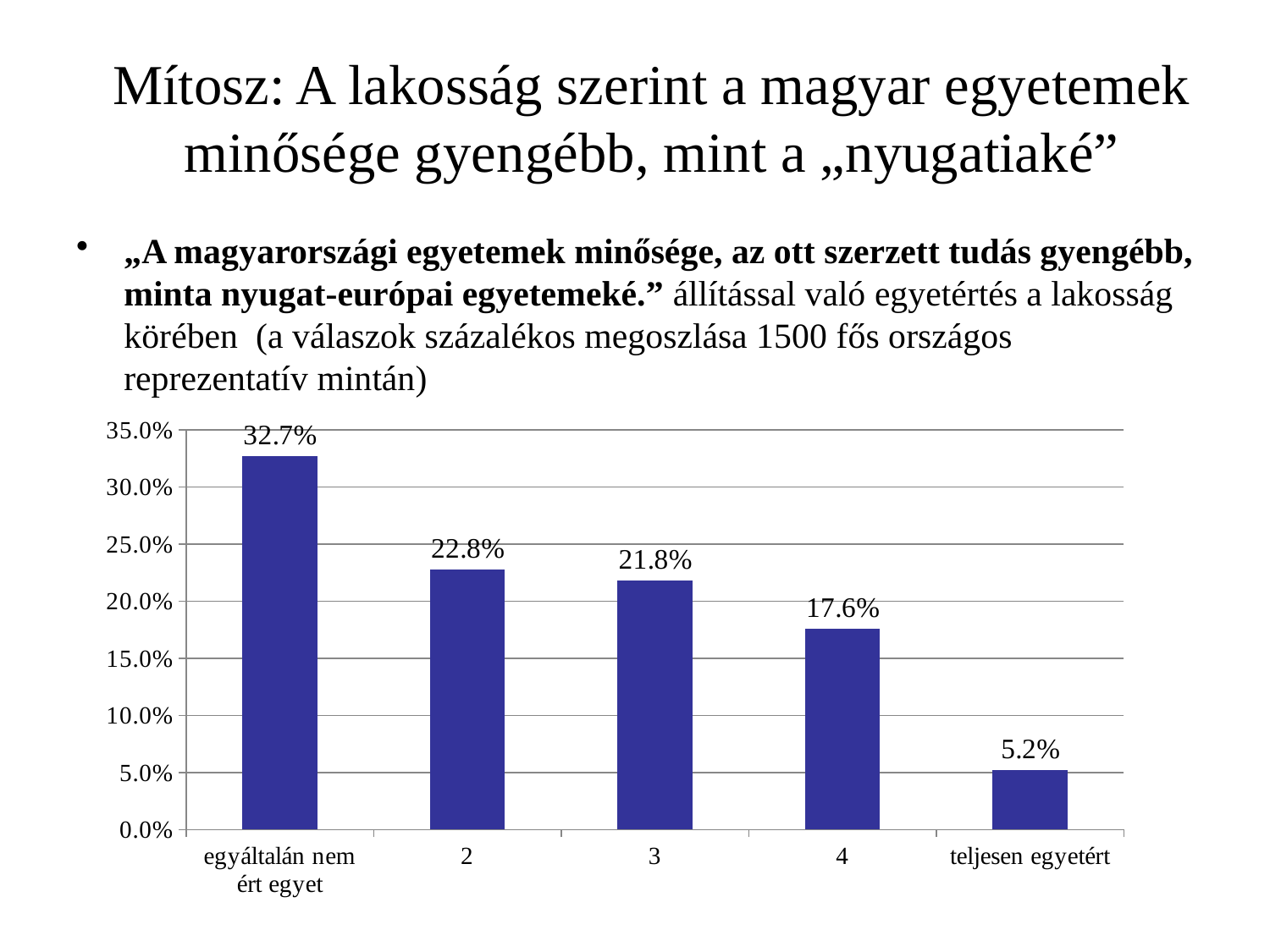

# Mítosz: A lakosság szerint a magyar egyetemek minősége gyengébb, mint a „nyugatiaké”
„A magyarországi egyetemek minősége, az ott szerzett tudás gyengébb, minta nyugat-európai egyetemeké.” állítással való egyetértés a lakosság körében  (a válaszok százalékos megoszlása 1500 fős országos reprezentatív mintán)

### Chart

| Category |  |
|---|---|
| egyáltalán nem ért egyet | 0.3267744202389319 |
| 2 | 0.22768798313422353 |
| 3 | 0.21784961349262133 |
| 4 | 0.17568517217146878 |
| teljesen egyetért | 0.052002810962754754 |